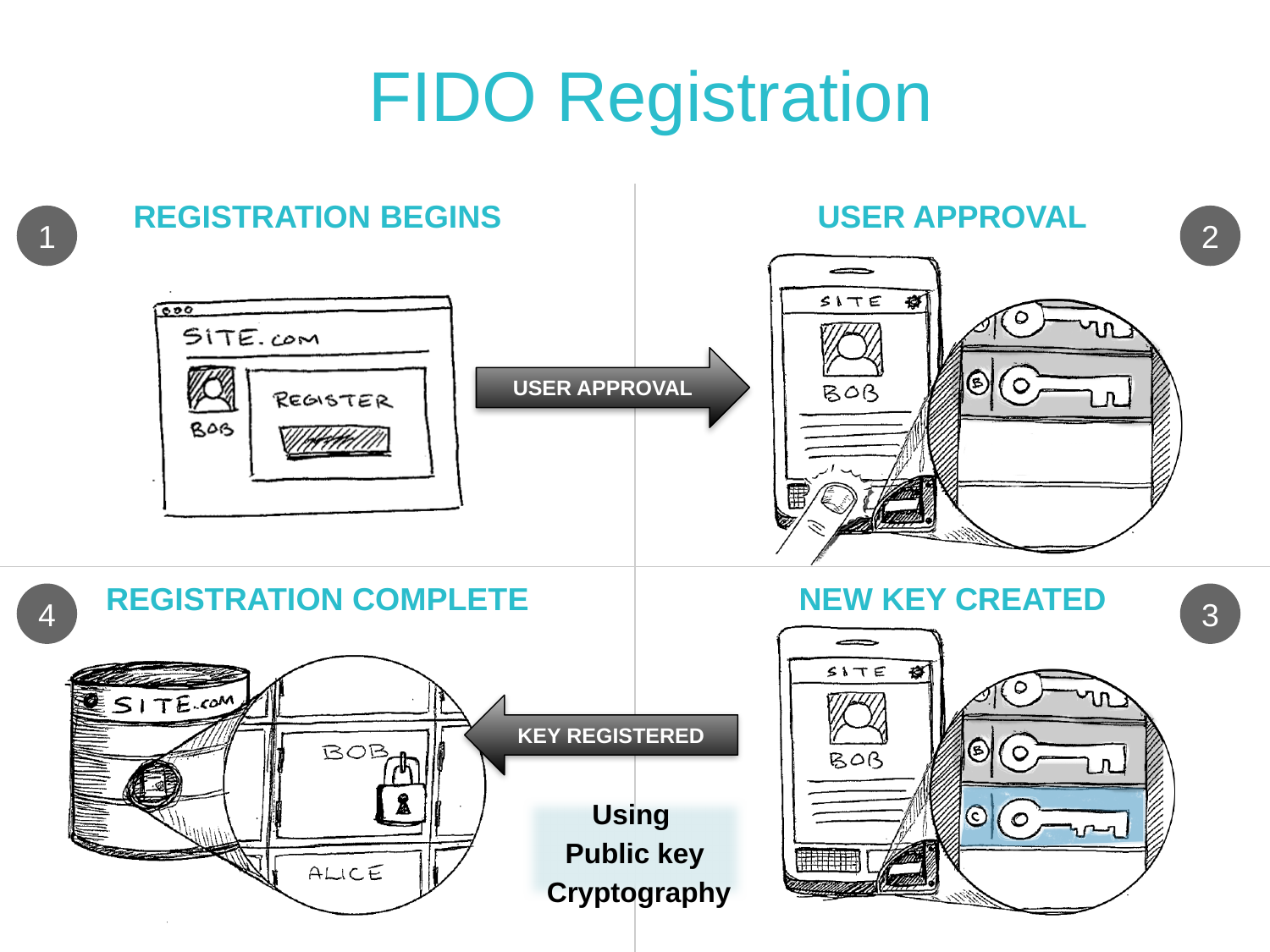

# FIDO Registration

REGISTRATION BEGINS
USER APPROVAL

1
2

USER APPROVAL
REGISTRATION COMPLETE
NEW KEY CREATED
4
3

KEY REGISTERED
Using
Public key
 Cryptography